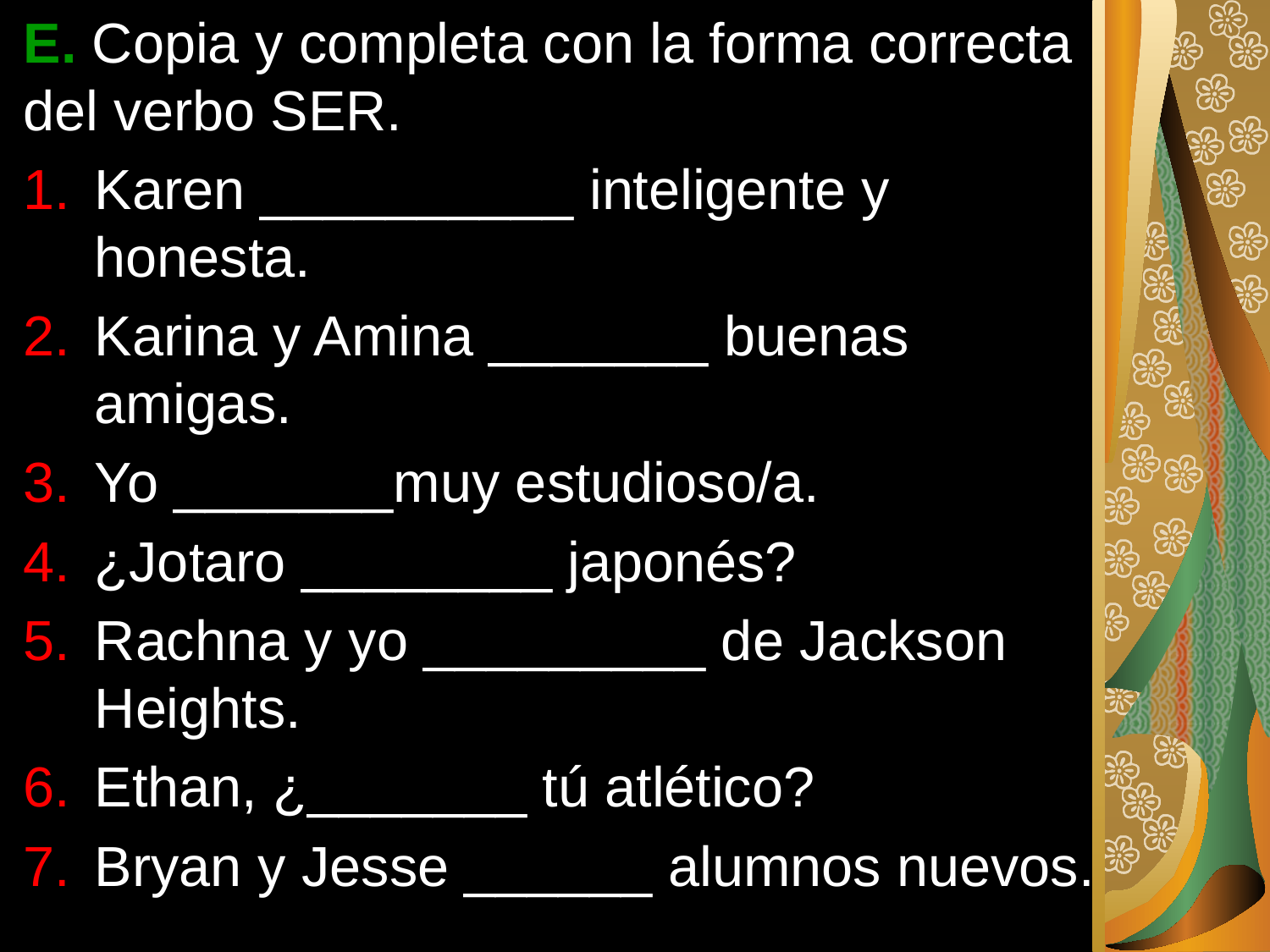

E. Copia y completa con la forma correcta del verbo SER.
Karen __________ inteligente y honesta.
Karina y Amina _______ buenas amigas.
Yo _______muy estudioso/a.
¿Jotaro ________ japonés?
Rachna y yo _________ de Jackson Heights.
Ethan, ¿_______ tú atlético?
Bryan y Jesse ______ alumnos nuevos.